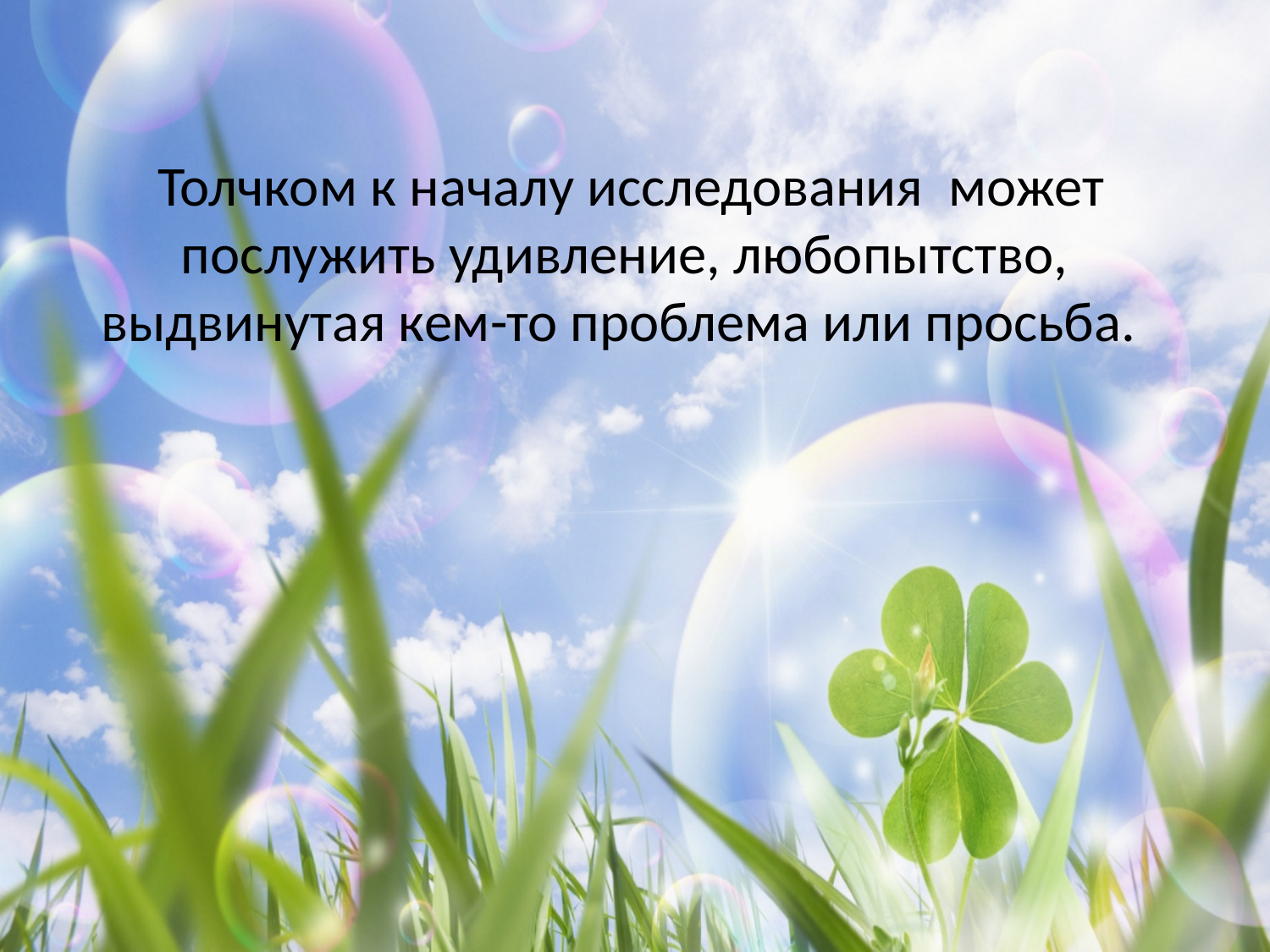

#
 Толчком к началу исследования  может послужить удивление, любопытство, выдвинутая кем-то проблема или просьба.